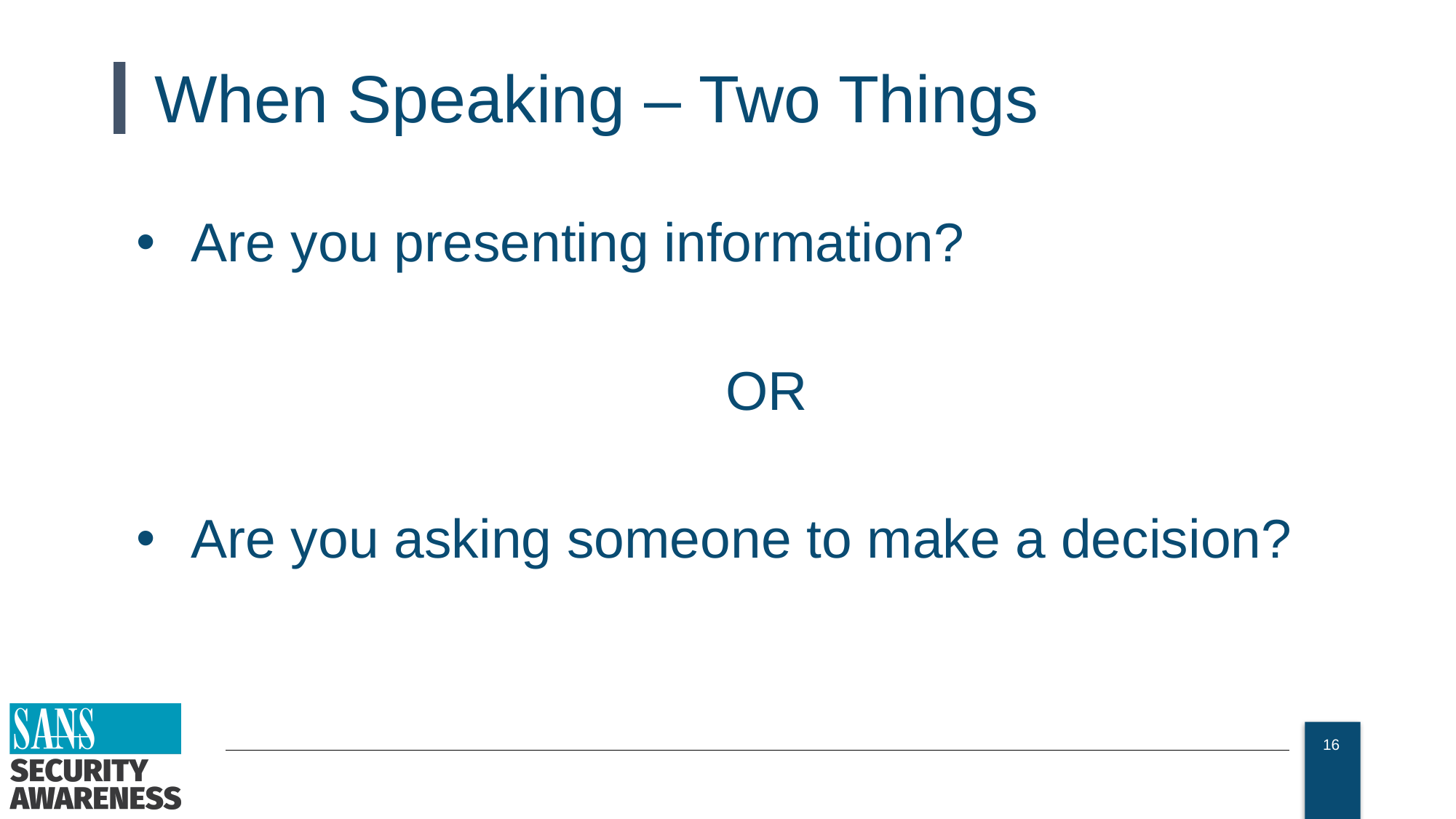

# When Speaking – Two Things
Are you presenting information?

OR

Are you asking someone to make a decision?